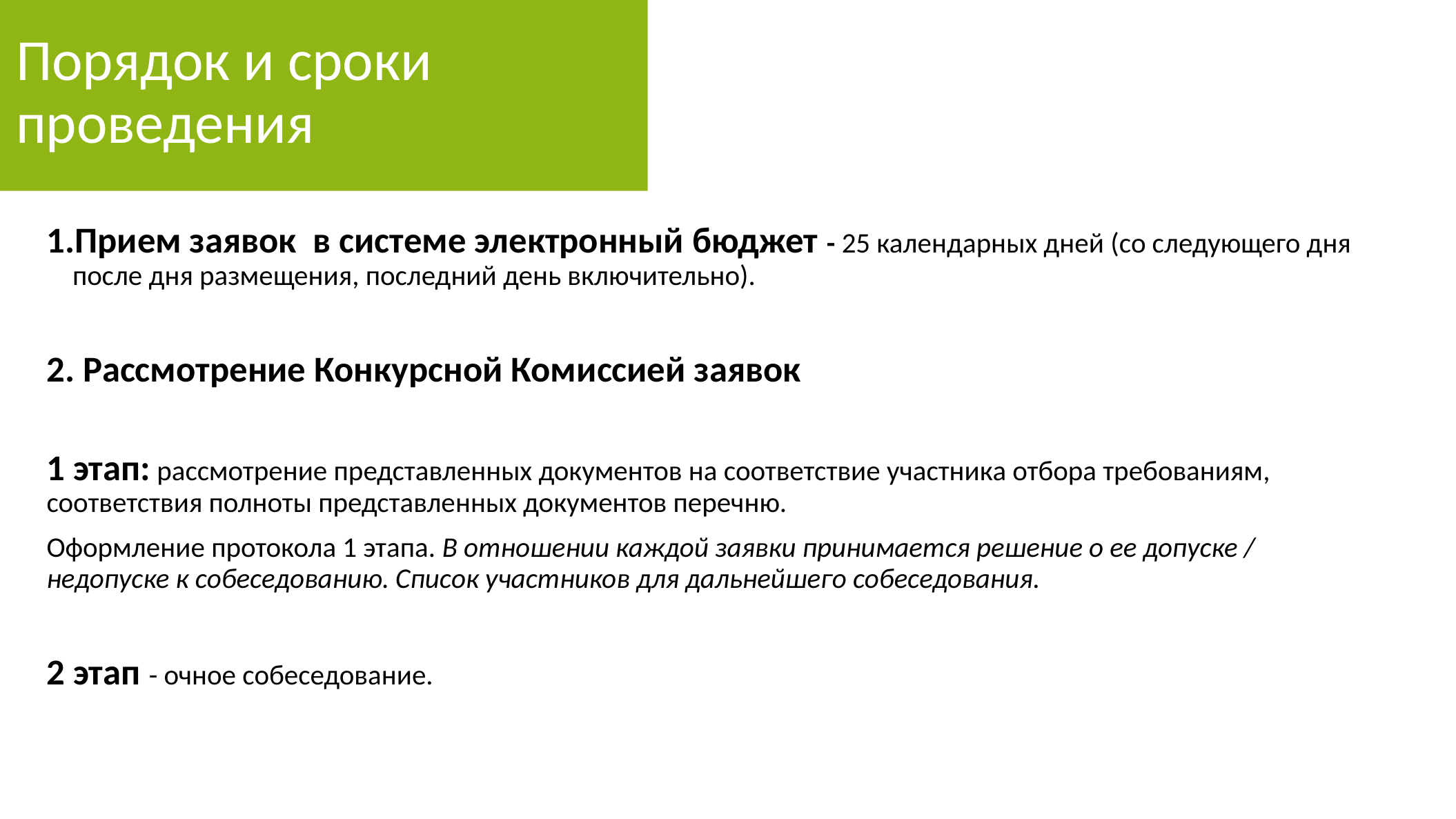

# Порядок и сроки проведения
Прием заявок  в системе электронный бюджет - 25 календарных дней (со следующего дня после дня размещения, последний день включительно).

2. Рассмотрение Конкурсной Комиссией заявок

1 этап: рассмотрение представленных документов на соответствие участника отбора требованиям, соответствия полноты представленных документов перечню.
Оформление протокола 1 этапа. В отношении каждой заявки принимается решение о ее допуске / недопуске к собеседованию. Список участников для дальнейшего собеседования.

2 этап - очное собеседование.